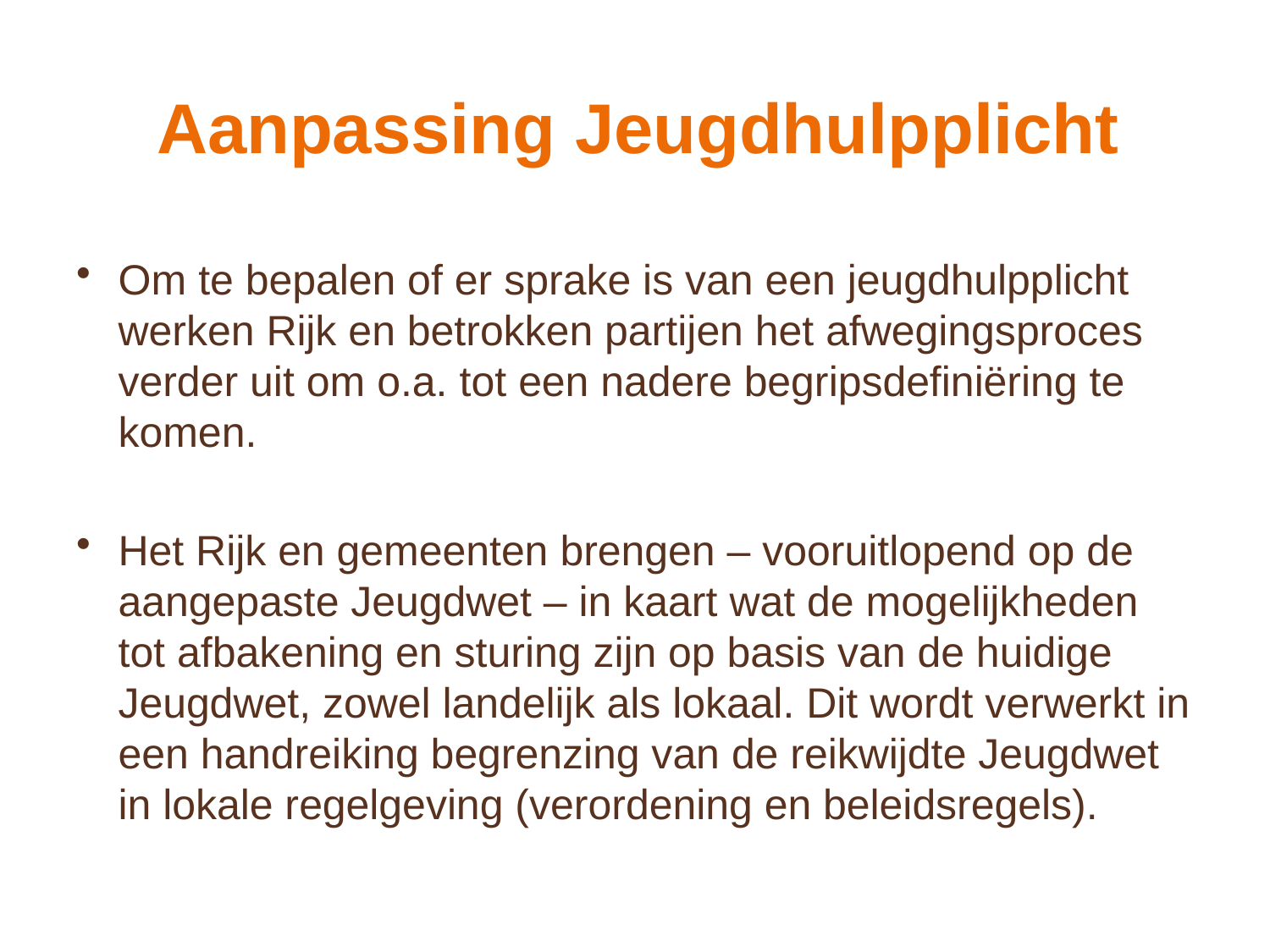

# Aanpassing Jeugdhulpplicht
Om te bepalen of er sprake is van een jeugdhulpplicht werken Rijk en betrokken partijen het afwegingsproces verder uit om o.a. tot een nadere begripsdefiniëring te komen.

Het Rijk en gemeenten brengen – vooruitlopend op de aangepaste Jeugdwet – in kaart wat de mogelijkheden tot afbakening en sturing zijn op basis van de huidige Jeugdwet, zowel landelijk als lokaal. Dit wordt verwerkt in een handreiking begrenzing van de reikwijdte Jeugdwet in lokale regelgeving (verordening en beleidsregels).